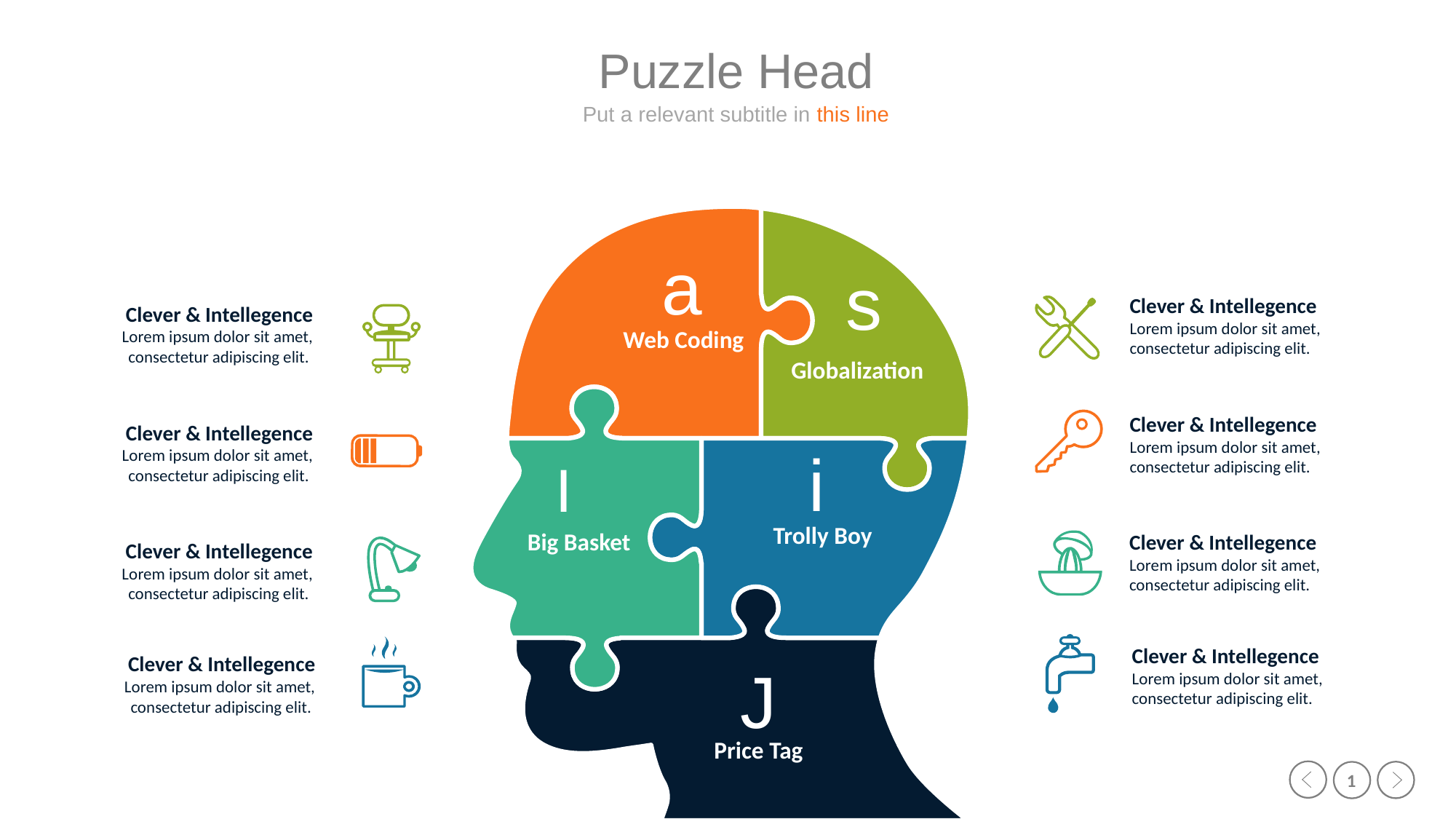

Puzzle Head
Put a relevant subtitle in this line

a
s
Web Coding
Globalization
i
I
Trolly Boy
Big Basket
J
Price Tag
Clever & Intellegence
Lorem ipsum dolor sit amet, consectetur adipiscing elit.

Clever & Intellegence
Lorem ipsum dolor sit amet, consectetur adipiscing elit.

Clever & Intellegence
Lorem ipsum dolor sit amet, consectetur adipiscing elit.

Clever & Intellegence
Lorem ipsum dolor sit amet, consectetur adipiscing elit.
Clever & Intellegence
Lorem ipsum dolor sit amet, consectetur adipiscing elit.

Clever & Intellegence
Lorem ipsum dolor sit amet, consectetur adipiscing elit.

Clever & Intellegence
Lorem ipsum dolor sit amet, consectetur adipiscing elit.

Clever & Intellegence
Lorem ipsum dolor sit amet, consectetur adipiscing elit.

1